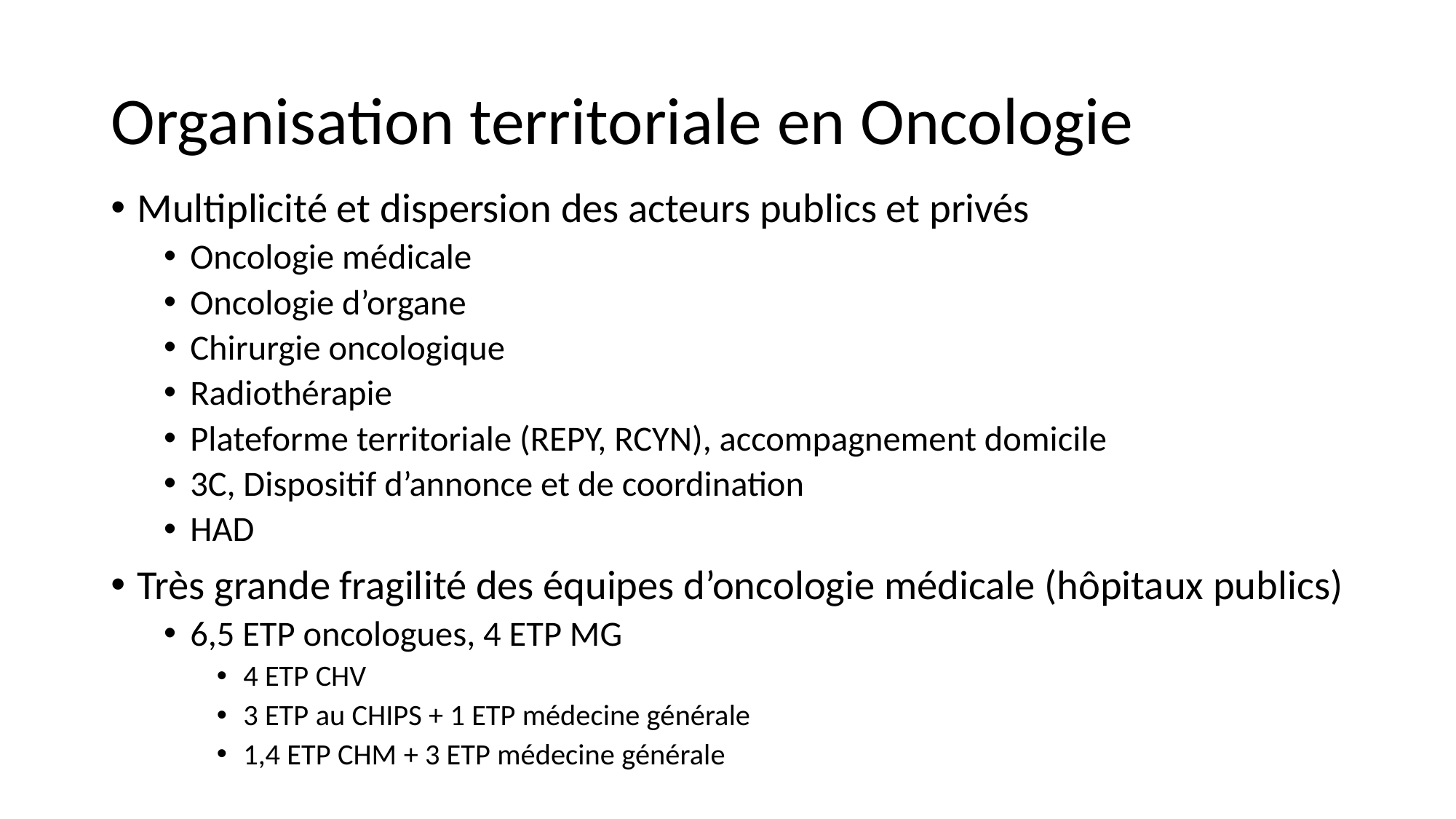

# Organisation territoriale en Oncologie
Multiplicité et dispersion des acteurs publics et privés
Oncologie médicale
Oncologie d’organe
Chirurgie oncologique
Radiothérapie
Plateforme territoriale (REPY, RCYN), accompagnement domicile
3C, Dispositif d’annonce et de coordination
HAD
Très grande fragilité des équipes d’oncologie médicale (hôpitaux publics)
6,5 ETP oncologues, 4 ETP MG
4 ETP CHV
3 ETP au CHIPS + 1 ETP médecine générale
1,4 ETP CHM + 3 ETP médecine générale